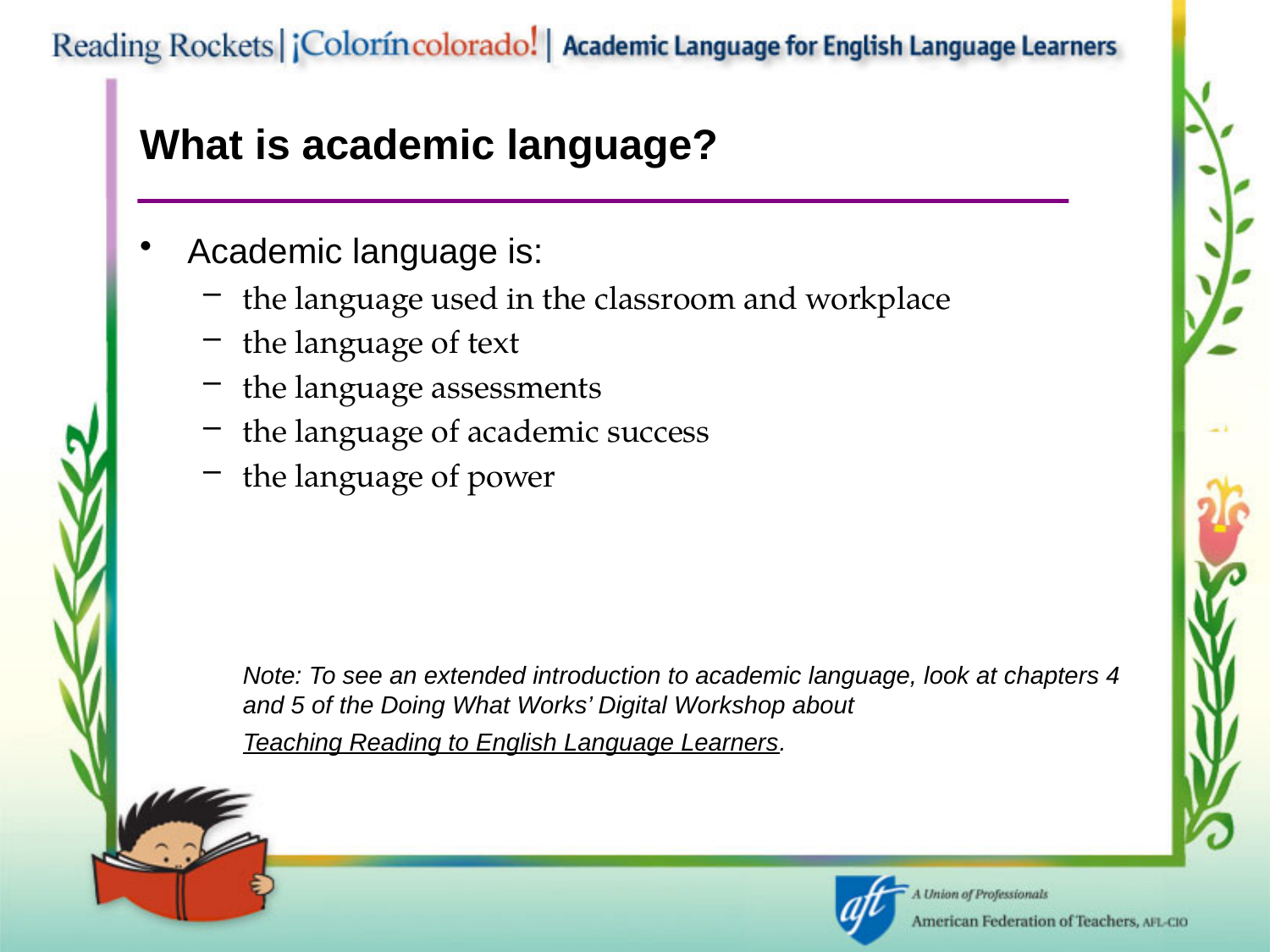

# What is academic language?
Academic language is:
the language used in the classroom and workplace
the language of text
the language assessments
the language of academic success
the language of power

	Note: To see an extended introduction to academic language, look at chapters 4 and 5 of the Doing What Works’ Digital Workshop about Teaching Reading to English Language Learners.